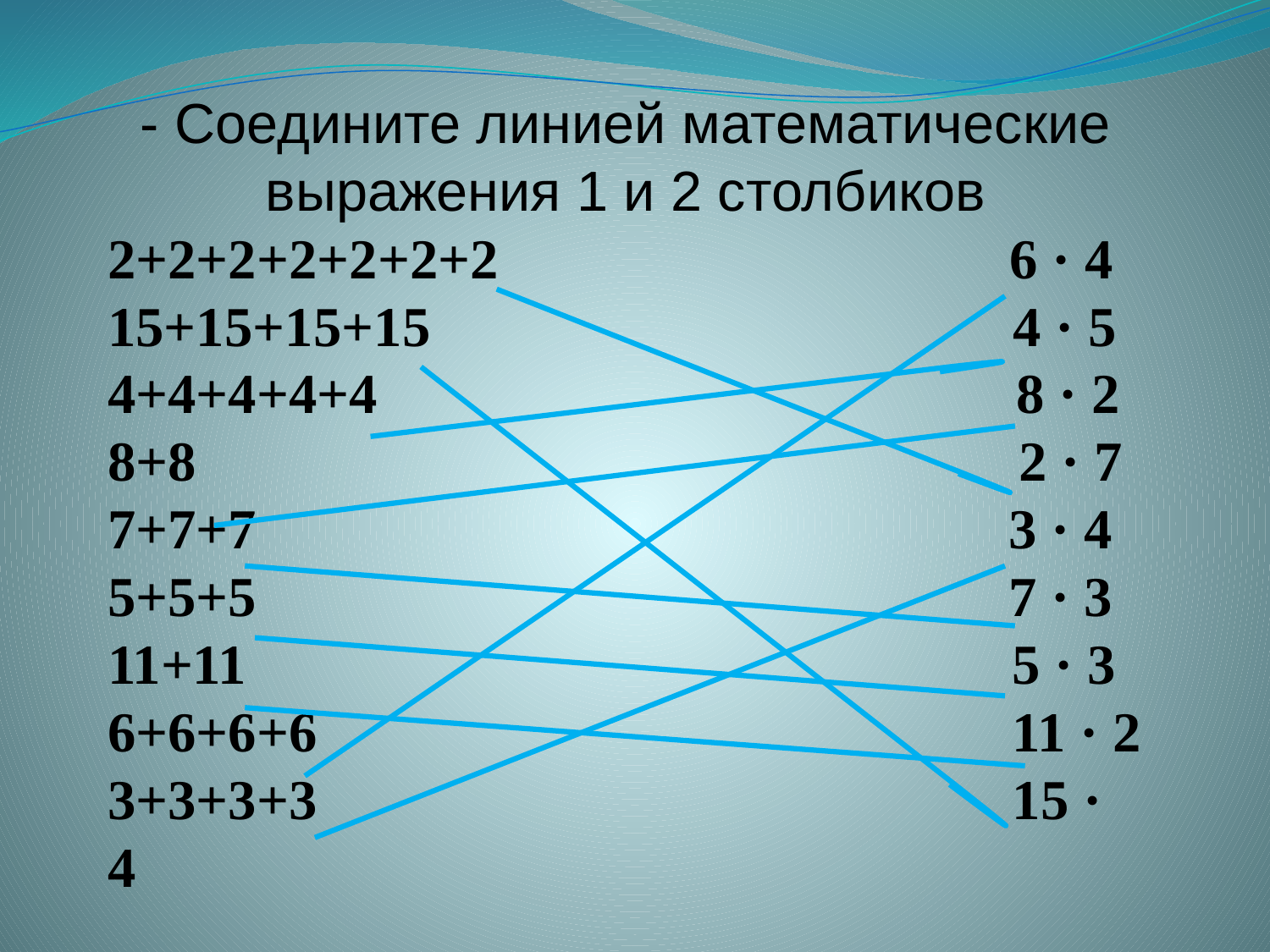

- Соедините линией математические выражения 1 и 2 столбиков
2+2+2+2+2+2+2                                    6 · 4
15+15+15+15                                         4 · 5
4+4+4+4+4                                             8 · 2
8+8                                                          2 · 7
7+7+7                                                     3 · 4
5+5+5                                                     7 · 3
11+11                                                      5 · 3
6+6+6+6                                                 11 · 2
3+3+3+3                                                 15 · 4